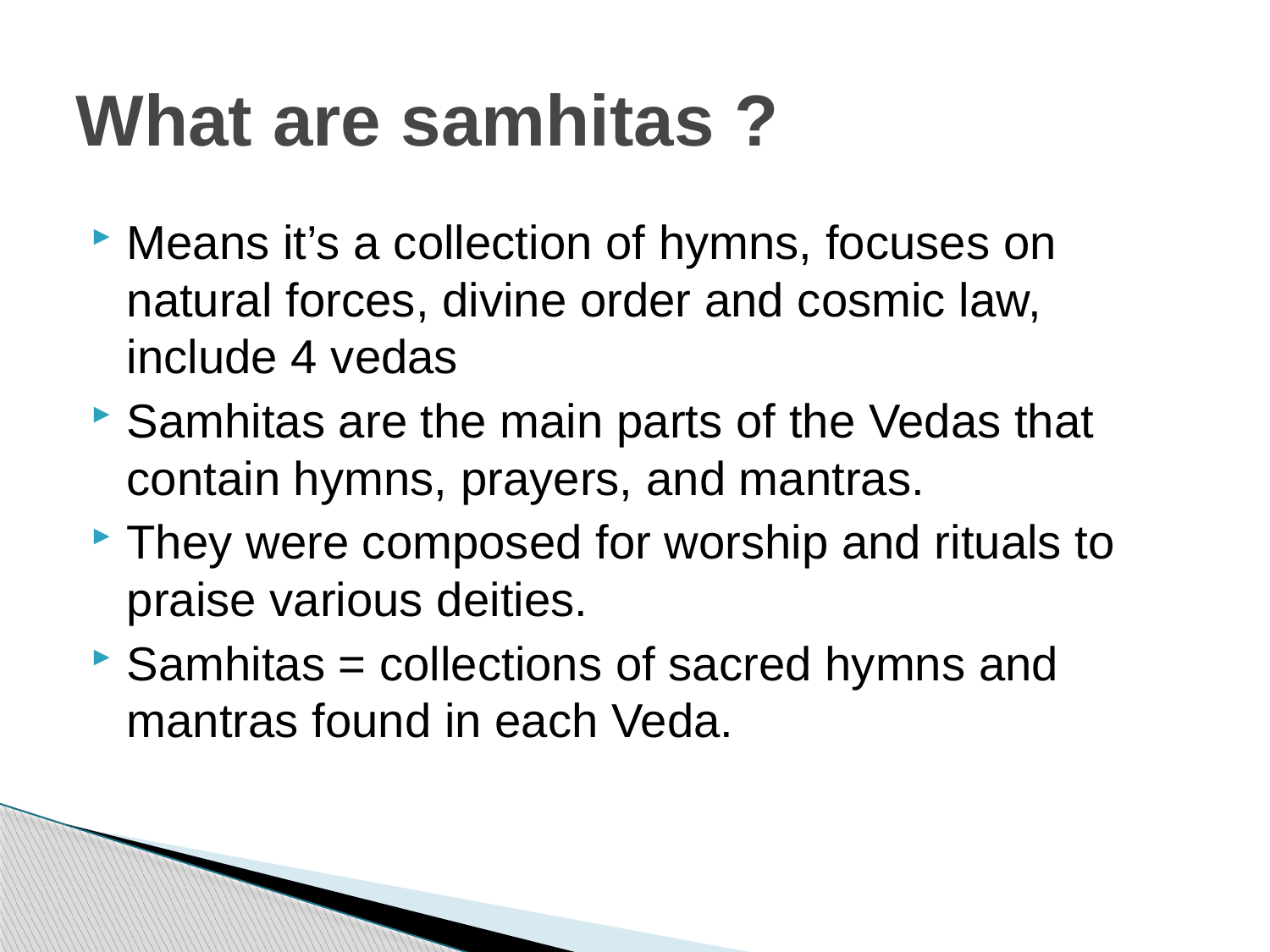

# What are samhitas ?
Means it’s a collection of hymns, focuses on natural forces, divine order and cosmic law, include 4 vedas
Samhitas are the main parts of the Vedas that contain hymns, prayers, and mantras.
They were composed for worship and rituals to praise various deities.
Samhitas = collections of sacred hymns and mantras found in each Veda.